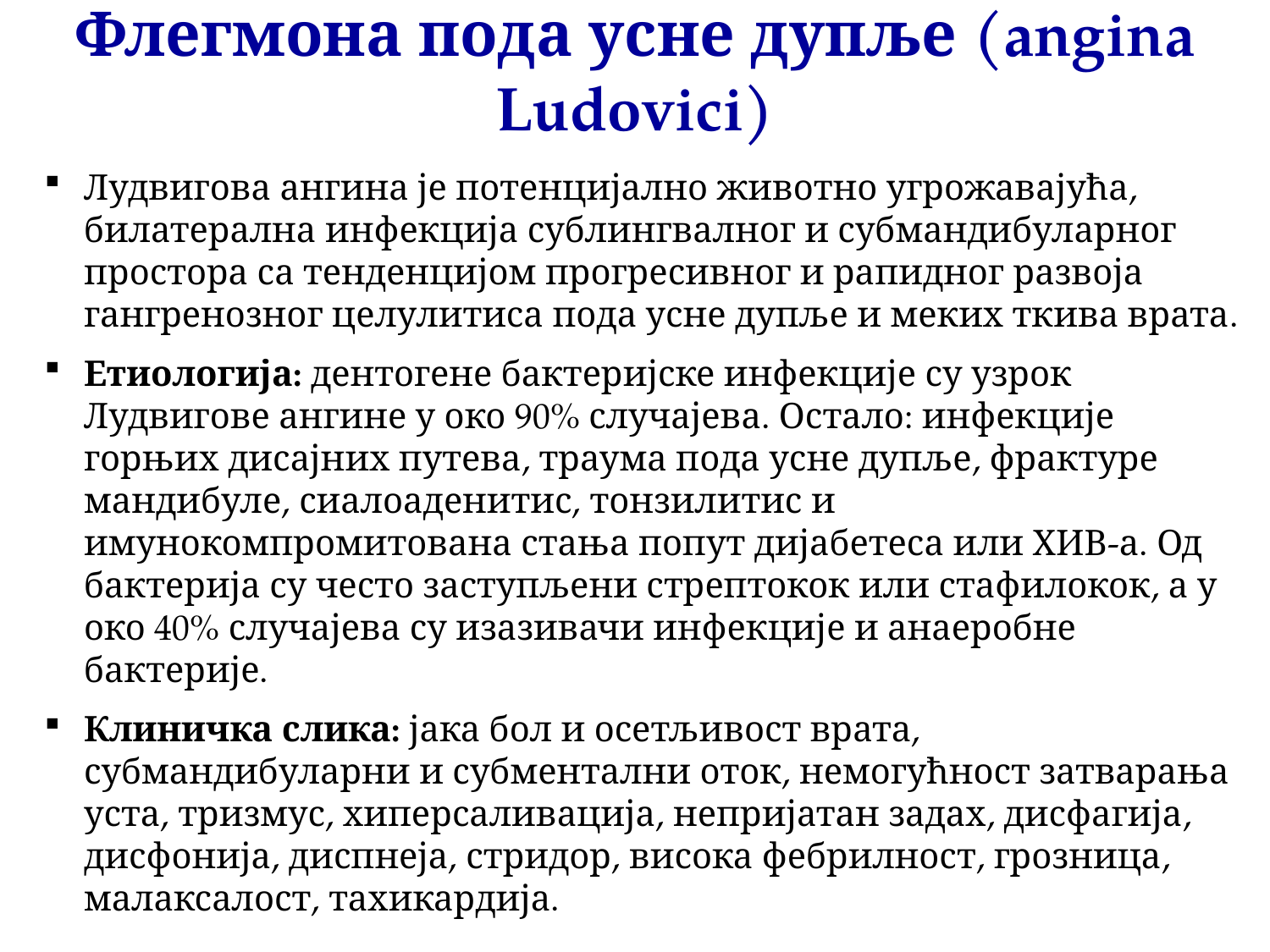

Флегмона пода усне дупље (angina Ludovici)
Лудвигова ангина је потенцијално животно угрожавајућа, билатерална инфекција сублингвалног и субмандибуларног простора са тенденцијом прогресивног и рапидног развоја гангренозног целулитиса пода усне дупље и меких ткива врата.

Етиологија: дентогене бактеријске инфекције су узрок Лудвигове ангине у око 90% случајева. Остало: инфекције горњих дисајних путева, траума пода усне дупље, фрактуре мандибуле, сиалоаденитис, тонзилитис и имунокомпромитована стања попут дијабетеса или ХИВ-а. Од бактерија су често заступљени стрептокок или стафилокок, а у око 40% случајева су изазивачи инфекције и анаеробне бактерије.

Клиничка слика: јака бол и осетљивост врата, субмандибуларни и субментални оток, немогућност затварања уста, тризмус, хиперсаливација, непријатан задах, дисфагија, дисфонија, диспнеја, стридор, висока фебрилност, грозница, малаксалост, тахикардија.